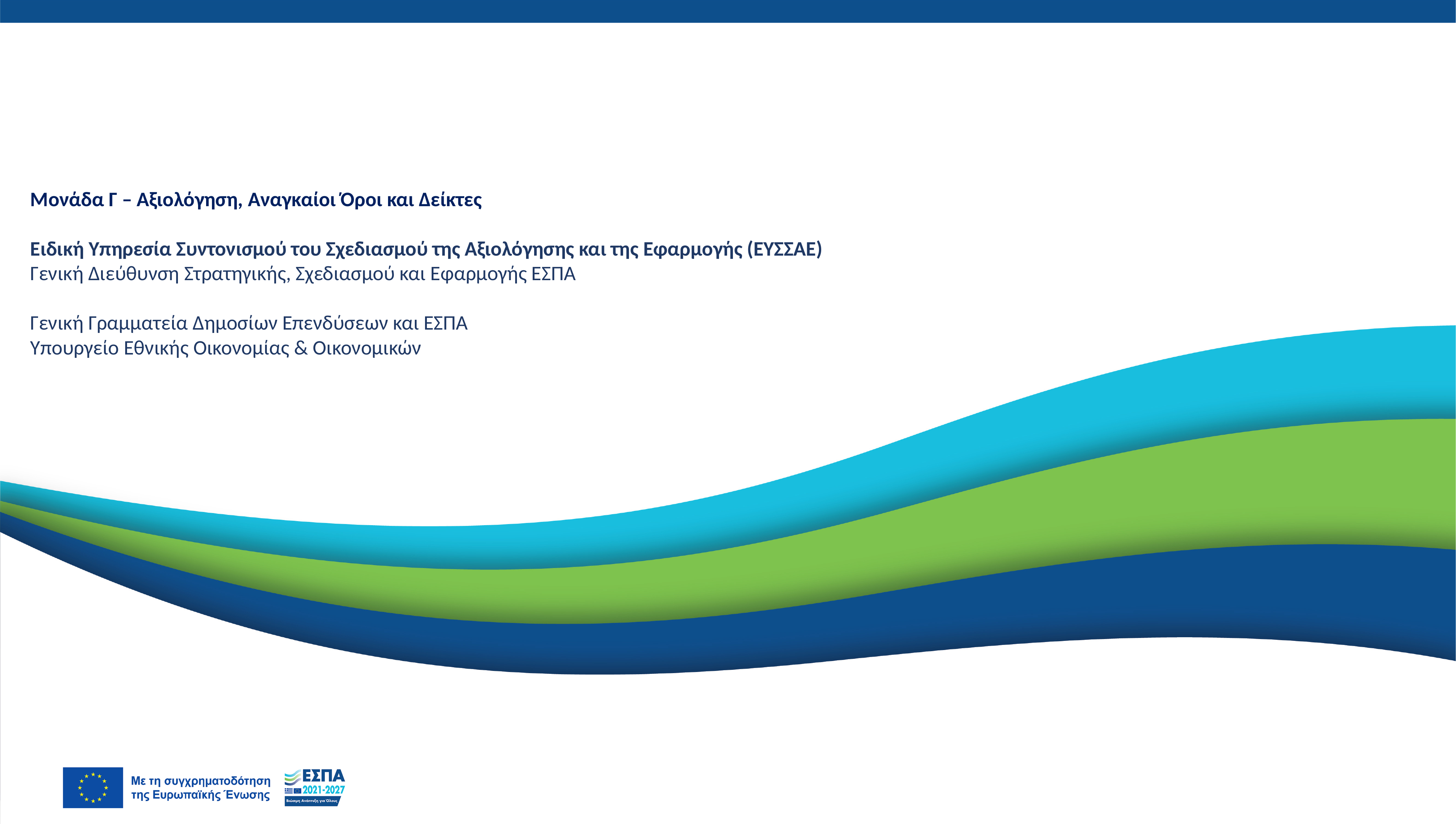

# Μονάδα Γ – Αξιολόγηση, Αναγκαίοι Όροι και Δείκτες   Ειδική Υπηρεσία Συντονισμού του Σχεδιασμού της Αξιολόγησης και της Εφαρμογής (ΕΥΣΣΑΕ) Γενική Διεύθυνση Στρατηγικής, Σχεδιασμού και Εφαρμογής ΕΣΠΑ Γενική Γραμματεία Δημοσίων Επενδύσεων και ΕΣΠΑ Υπουργείο Εθνικής Οικονομίας & Οικονομικών